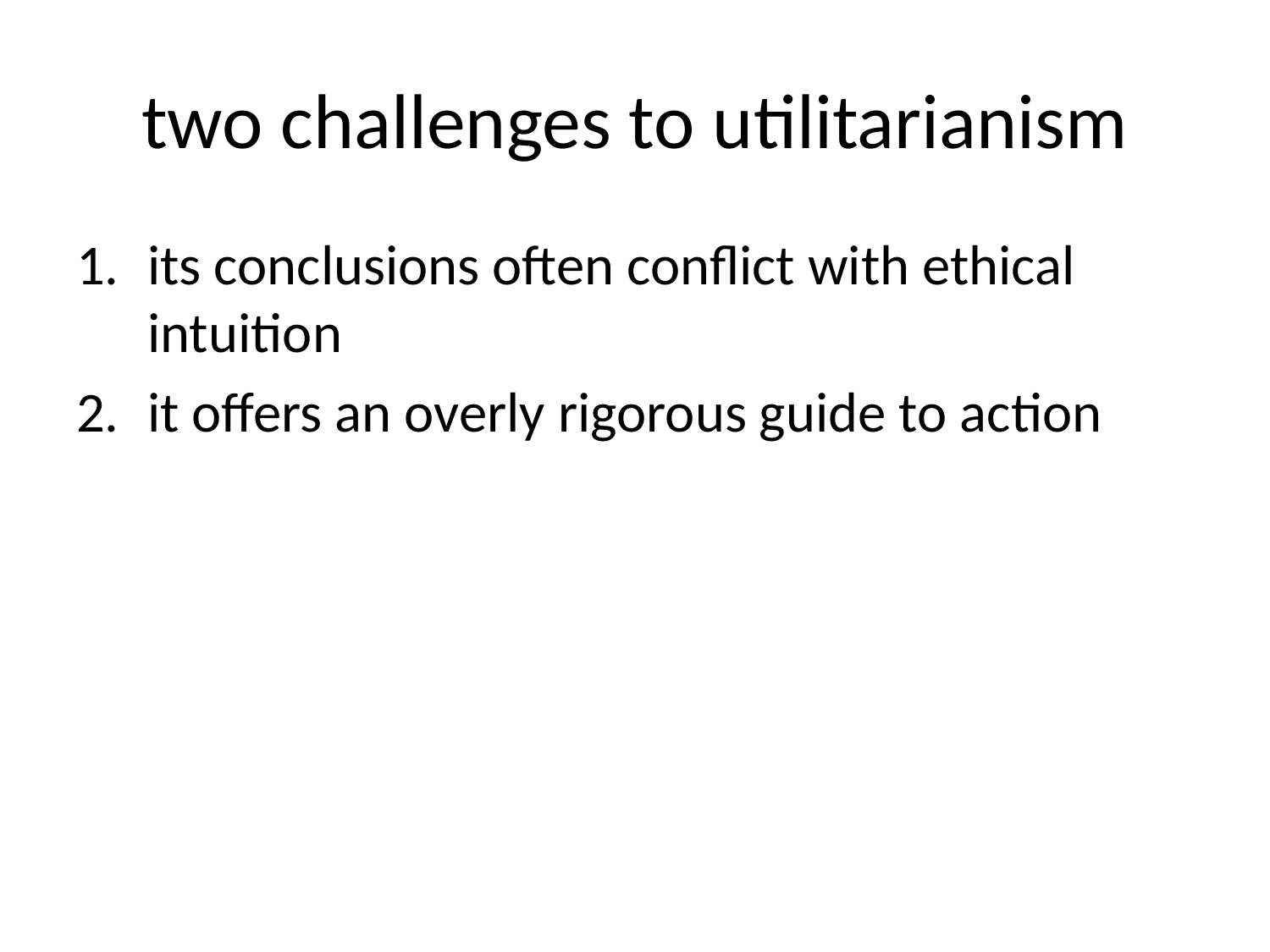

# two challenges to utilitarianism
its conclusions often conflict with ethical intuition
it offers an overly rigorous guide to action